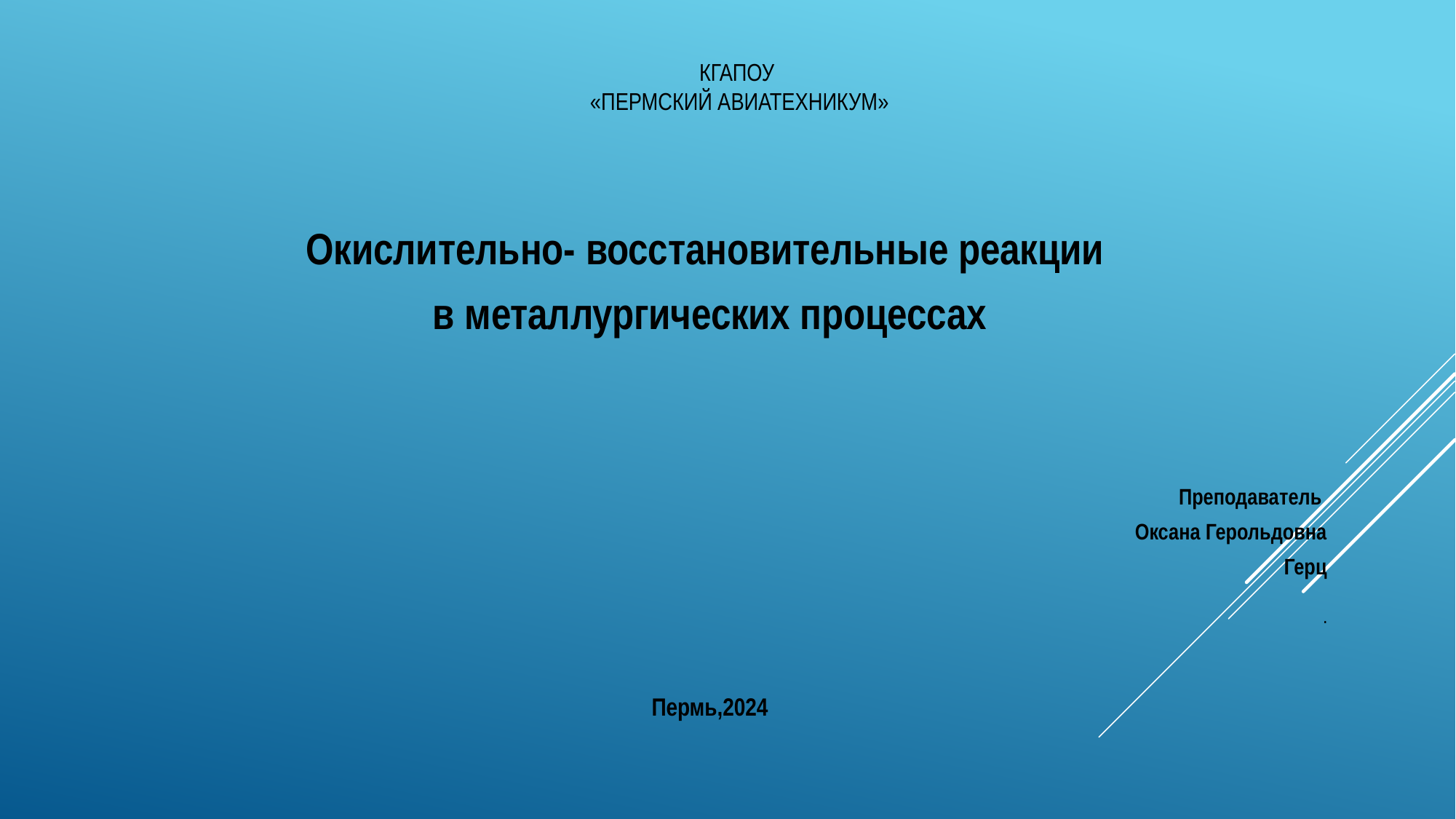

# КГАПОУ «Пермский авиатехникум»

Окислительно- восстановительные реакции
в металлургических процессах

Преподаватель
Оксана Герольдовна
Герц

.

Пермь,2024